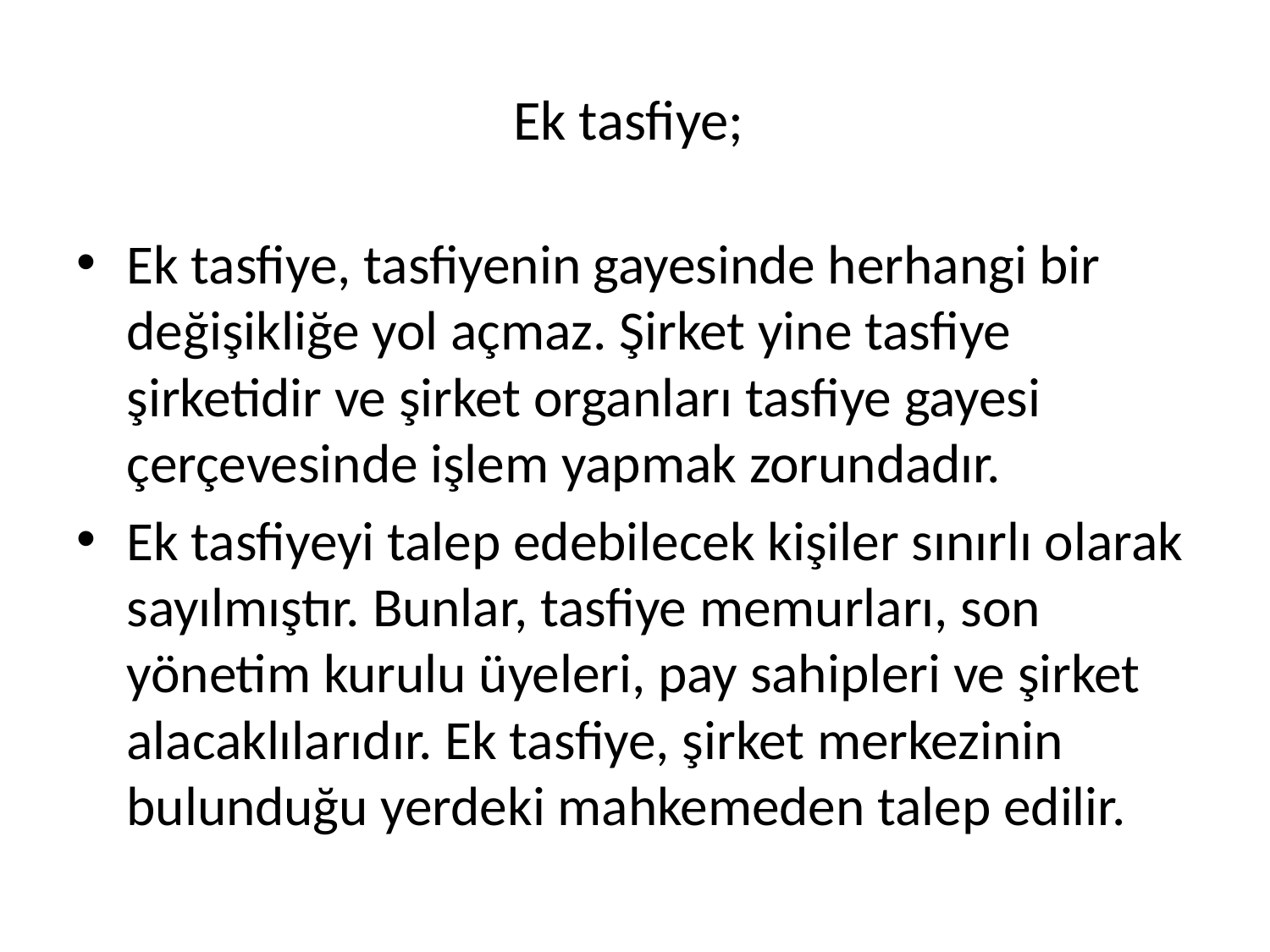

# Ek tasfiye;
Ek tasfiye, tasfiyenin gayesinde herhangi bir değişikliğe yol açmaz. Şirket yine tasfiye şirketidir ve şirket organları tasfiye gayesi çerçevesinde işlem yapmak zorundadır.
Ek tasfiyeyi talep edebilecek kişiler sınırlı olarak sayılmıştır. Bunlar, tasfiye memurları, son yönetim kurulu üyeleri, pay sahipleri ve şirket alacaklılarıdır. Ek tasfiye, şirket merkezinin bulunduğu yerdeki mahkemeden talep edilir.